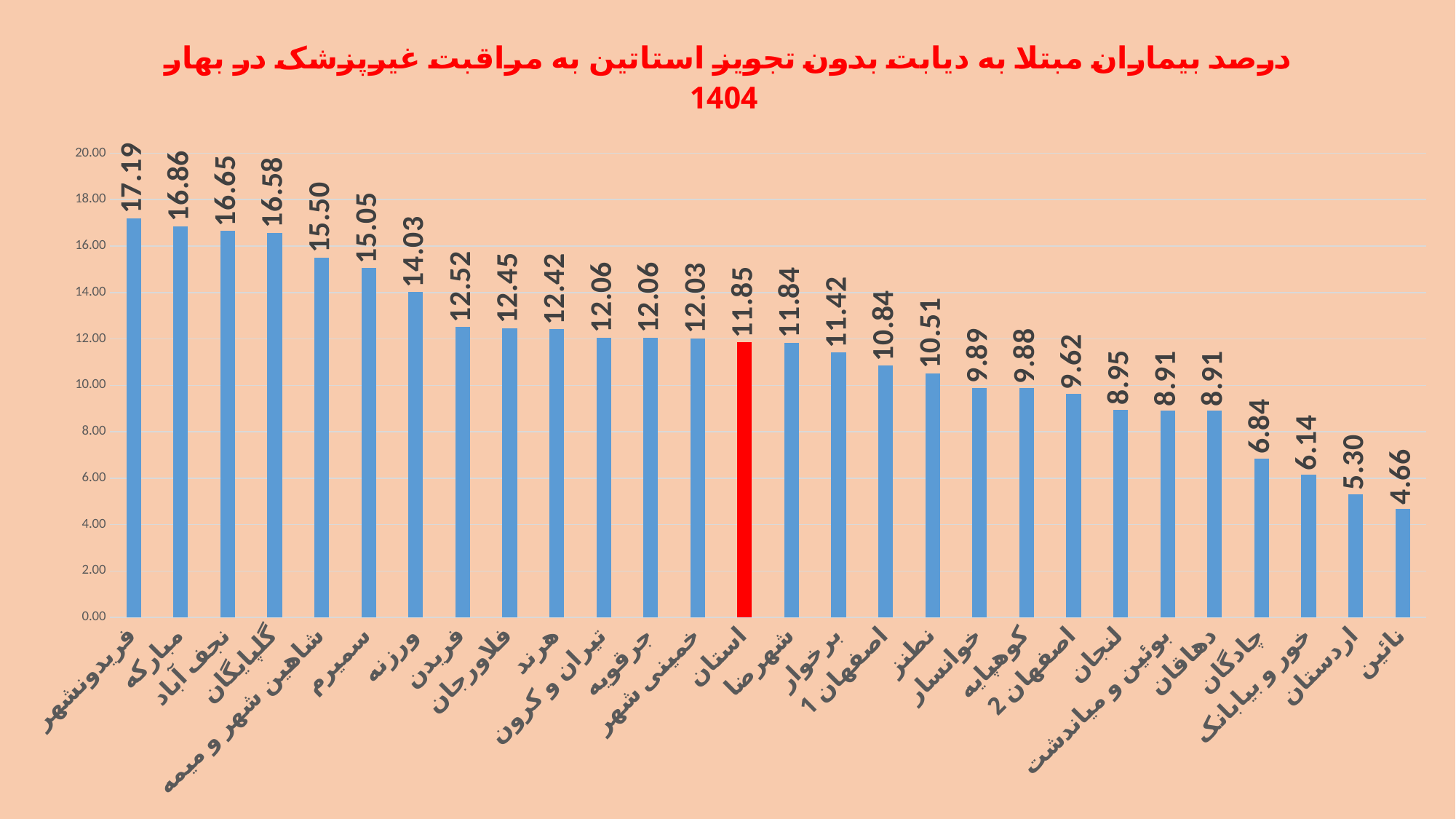

### Chart: درصد بیماران مبتلا به دیابت بدون تجویز استاتین به مراقبت غیرپزشک در بهار 1404

| Category | درصد بیماران دیابتی بدون تجویز استاتین به مراقبت غیرپزشک در بهار1404 |
|---|---|
| فریدونشهر | 17.19148936170213 |
| مبارکه | 16.857142857142858 |
| نجف آباد | 16.645609602021477 |
| گلپایگان | 16.577540106951872 |
| شاهین شهر و میمه | 15.502518064374863 |
| سمیرم | 15.053763440860216 |
| ورزنه | 14.027630180658873 |
| فریدن | 12.51778093883357 |
| فلاورجان | 12.45416448402305 |
| هرند | 12.421052631578949 |
| تیران و کرون | 12.06336311941511 |
| جرقویه | 12.05733558178752 |
| خمینی شهر | 12.031007751937985 |
| استان | 11.853286251281467 |
| شهرضا | 11.839892364614867 |
| برخوار | 11.419423692636073 |
| اصفهان 1 | 10.844046953605366 |
| نطنز | 10.513447432762836 |
| خوانسار | 9.887459807073954 |
| کوهپایه | 9.877913429522753 |
| اصفهان 2 | 9.62426989800366 |
| لنجان | 8.954958162720313 |
| بوئین و میاندشت | 8.90890890890891 |
| دهاقان | 8.907185628742514 |
| چادگان | 6.843800322061192 |
| خور و بیابانک | 6.140350877192982 |
| اردستان | 5.297157622739018 |
| نائین | 4.661016949152542 |